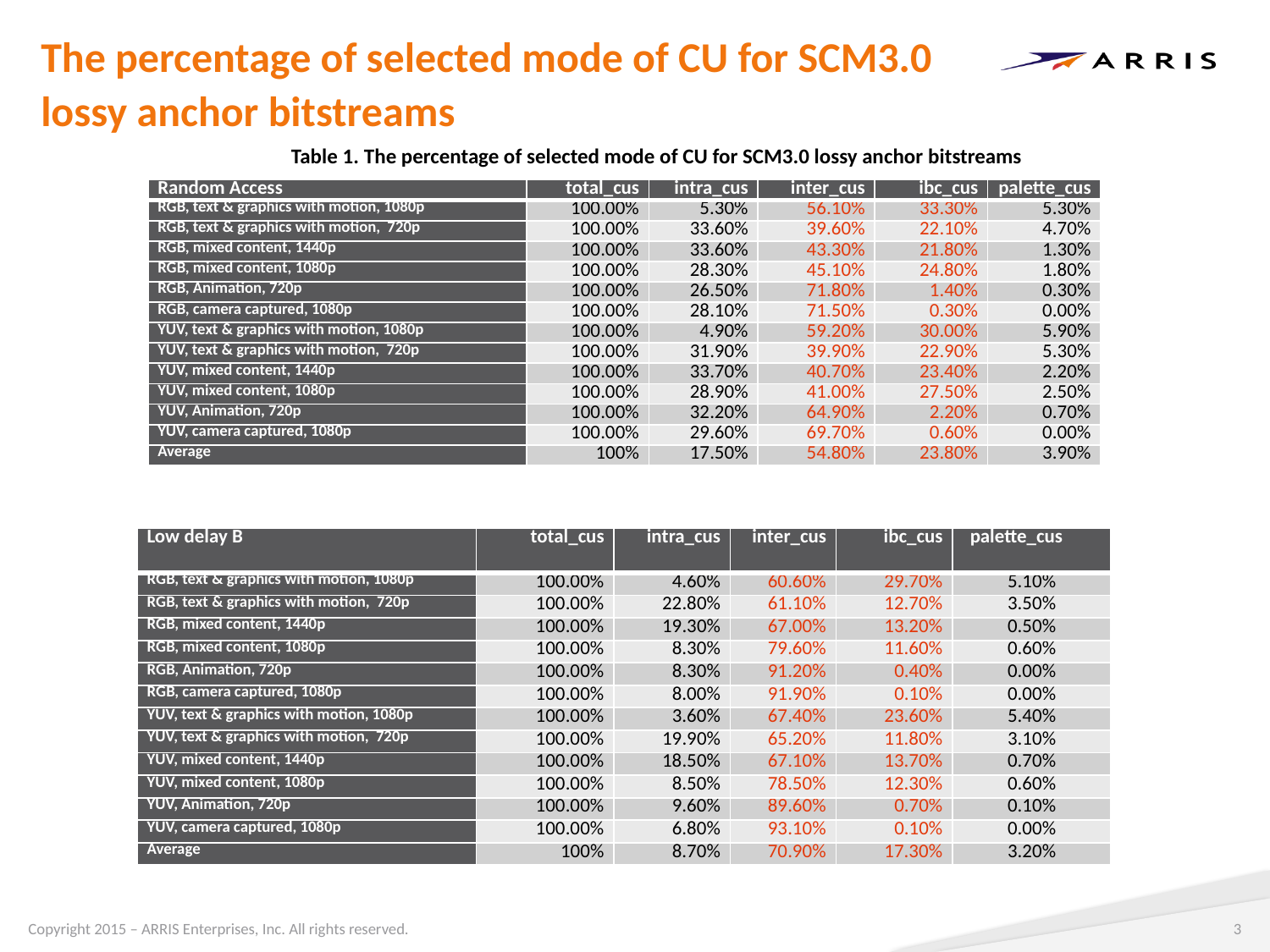

# The percentage of selected mode of CU for SCM3.0 lossy anchor bitstreams
Table 1. The percentage of selected mode of CU for SCM3.0 lossy anchor bitstreams
| Random Access | total\_cus | intra\_cus | inter\_cus | ibc\_cus | palette\_cus |
| --- | --- | --- | --- | --- | --- |
| RGB, text & graphics with motion, 1080p | 100.00% | 5.30% | 56.10% | 33.30% | 5.30% |
| RGB, text & graphics with motion, 720p | 100.00% | 33.60% | 39.60% | 22.10% | 4.70% |
| RGB, mixed content, 1440p | 100.00% | 33.60% | 43.30% | 21.80% | 1.30% |
| RGB, mixed content, 1080p | 100.00% | 28.30% | 45.10% | 24.80% | 1.80% |
| RGB, Animation, 720p | 100.00% | 26.50% | 71.80% | 1.40% | 0.30% |
| RGB, camera captured, 1080p | 100.00% | 28.10% | 71.50% | 0.30% | 0.00% |
| YUV, text & graphics with motion, 1080p | 100.00% | 4.90% | 59.20% | 30.00% | 5.90% |
| YUV, text & graphics with motion, 720p | 100.00% | 31.90% | 39.90% | 22.90% | 5.30% |
| YUV, mixed content, 1440p | 100.00% | 33.70% | 40.70% | 23.40% | 2.20% |
| YUV, mixed content, 1080p | 100.00% | 28.90% | 41.00% | 27.50% | 2.50% |
| YUV, Animation, 720p | 100.00% | 32.20% | 64.90% | 2.20% | 0.70% |
| YUV, camera captured, 1080p | 100.00% | 29.60% | 69.70% | 0.60% | 0.00% |
| Average | 100% | 17.50% | 54.80% | 23.80% | 3.90% |
| Low delay B | total\_cus | intra\_cus | inter\_cus | ibc\_cus | palette\_cus |
| --- | --- | --- | --- | --- | --- |
| RGB, text & graphics with motion, 1080p | 100.00% | 4.60% | 60.60% | 29.70% | 5.10% |
| RGB, text & graphics with motion, 720p | 100.00% | 22.80% | 61.10% | 12.70% | 3.50% |
| RGB, mixed content, 1440p | 100.00% | 19.30% | 67.00% | 13.20% | 0.50% |
| RGB, mixed content, 1080p | 100.00% | 8.30% | 79.60% | 11.60% | 0.60% |
| RGB, Animation, 720p | 100.00% | 8.30% | 91.20% | 0.40% | 0.00% |
| RGB, camera captured, 1080p | 100.00% | 8.00% | 91.90% | 0.10% | 0.00% |
| YUV, text & graphics with motion, 1080p | 100.00% | 3.60% | 67.40% | 23.60% | 5.40% |
| YUV, text & graphics with motion, 720p | 100.00% | 19.90% | 65.20% | 11.80% | 3.10% |
| YUV, mixed content, 1440p | 100.00% | 18.50% | 67.10% | 13.70% | 0.70% |
| YUV, mixed content, 1080p | 100.00% | 8.50% | 78.50% | 12.30% | 0.60% |
| YUV, Animation, 720p | 100.00% | 9.60% | 89.60% | 0.70% | 0.10% |
| YUV, camera captured, 1080p | 100.00% | 6.80% | 93.10% | 0.10% | 0.00% |
| Average | 100% | 8.70% | 70.90% | 17.30% | 3.20% |

3